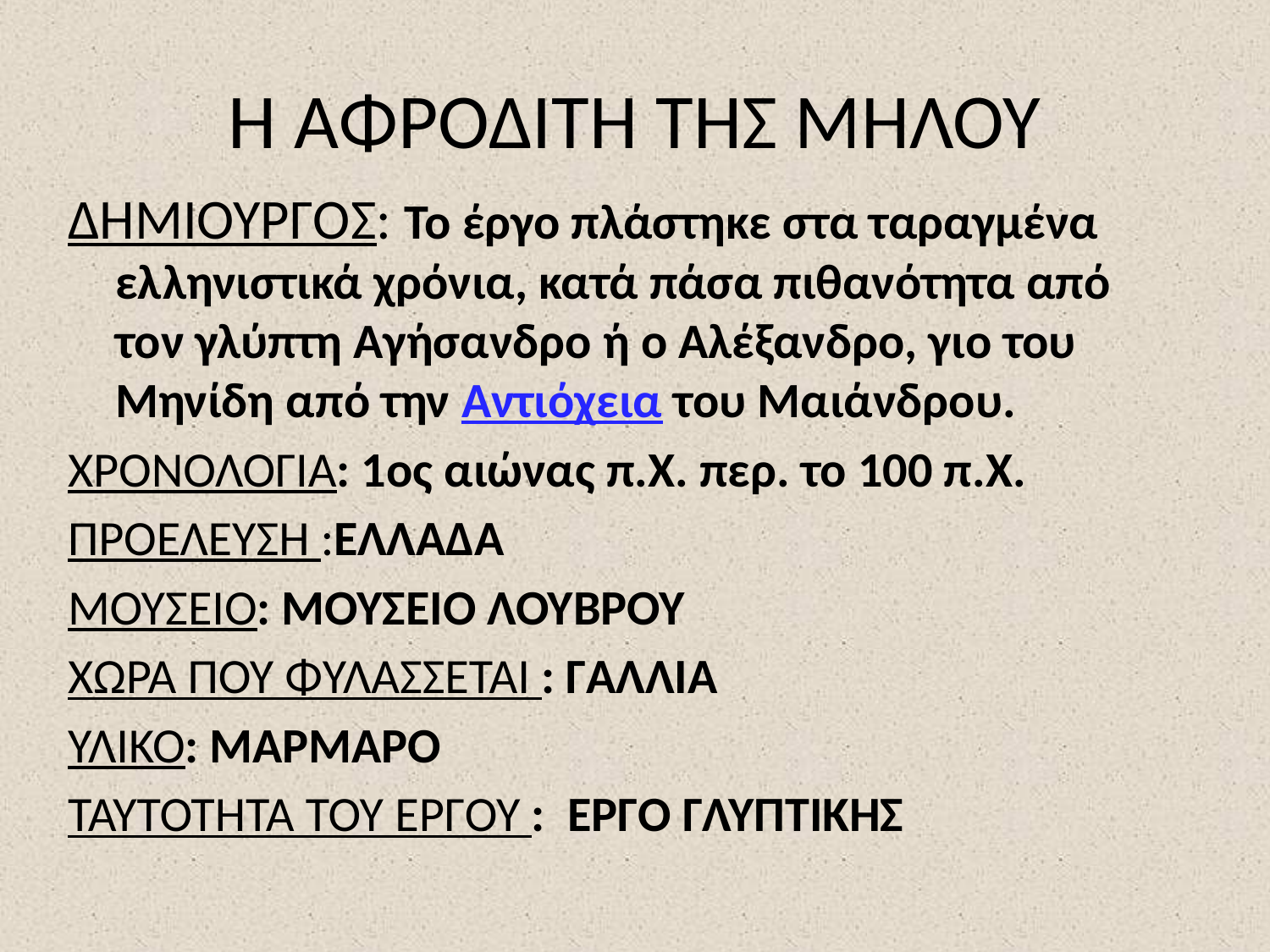

# Η ΑΦΡΟΔΙΤΗ ΤΗΣ ΜΗΛΟΥ
ΔΗΜΙΟΥΡΓΟΣ: Το έργο πλάστηκε στα ταραγμένα ελληνιστικά χρόνια, κατά πάσα πιθανότητα από τον γλύπτη Αγήσανδρο ή ο Αλέξανδρο, γιο του Μηνίδη από την Αντιόχεια του Μαιάνδρου.
ΧΡΟΝΟΛΟΓΙΑ: 1ος αιώνας π.Χ. περ. το 100 π.Χ.
ΠΡΟΕΛΕΥΣΗ :ΕΛΛΑΔΑ
ΜΟΥΣΕΙΟ: ΜΟΥΣΕΙΟ ΛΟΥΒΡΟΥ
ΧΩΡΑ ΠΟΥ ΦΥΛΑΣΣΕΤΑΙ : ΓΑΛΛΙΑ
ΥΛΙΚΟ: ΜΑΡΜΑΡΟ
ΤΑΥΤΟΤΗΤΑ ΤΟΥ ΕΡΓΟΥ :  ΕΡΓΟ ΓΛΥΠΤΙΚΗΣ